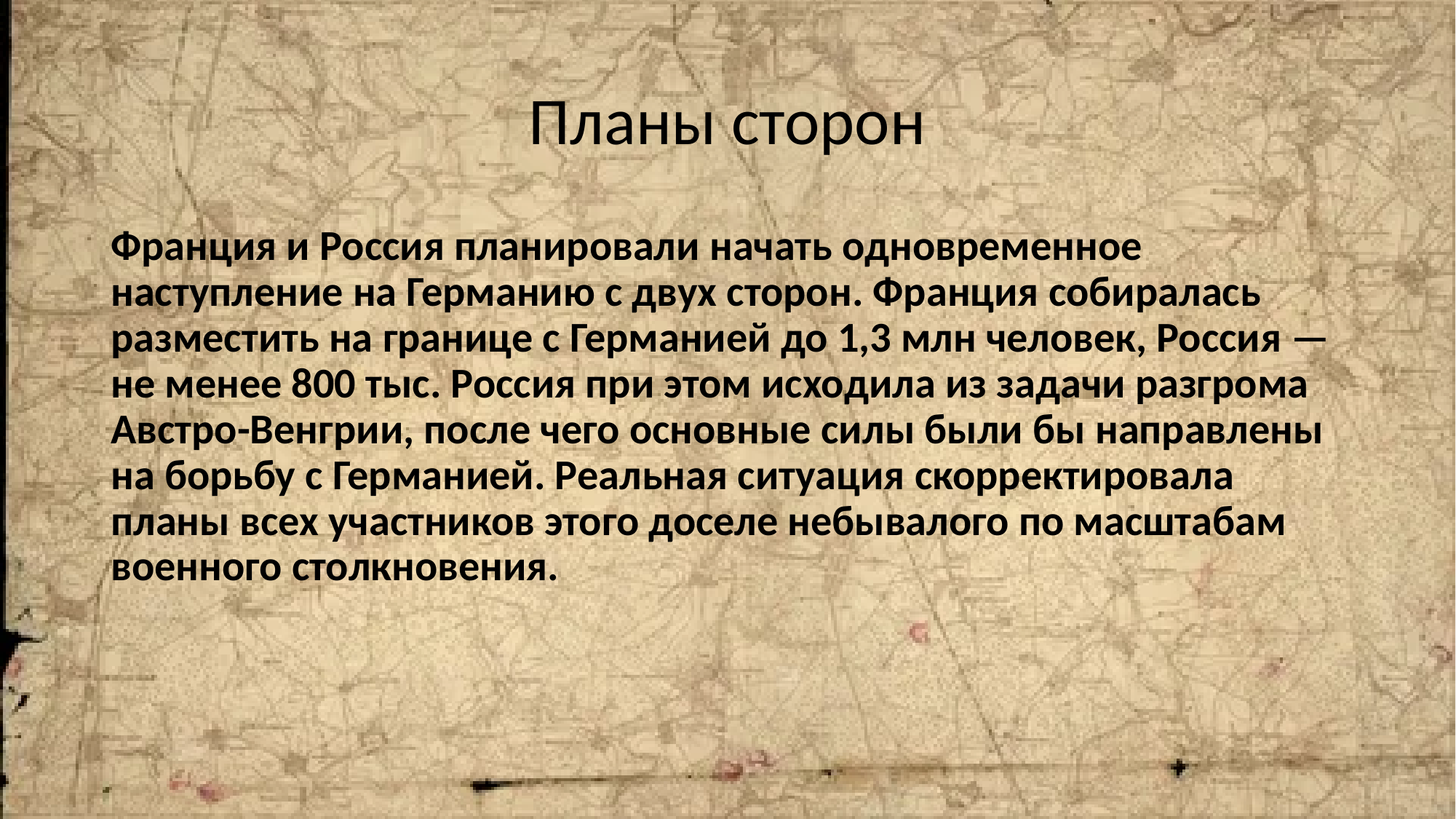

# Планы сторон
Франция и Россия планировали начать одновременное наступление на Германию с двух сторон. Франция собиралась разместить на границе с Германией до 1,3 млн человек, Россия — не менее 800 тыс. Россия при этом исходила из задачи разгрома Австро-Венгрии, после чего основные силы были бы направлены на борьбу с Германией. Реальная ситуация скорректировала планы всех участников этого доселе небывалого по масштабам военного столкновения.